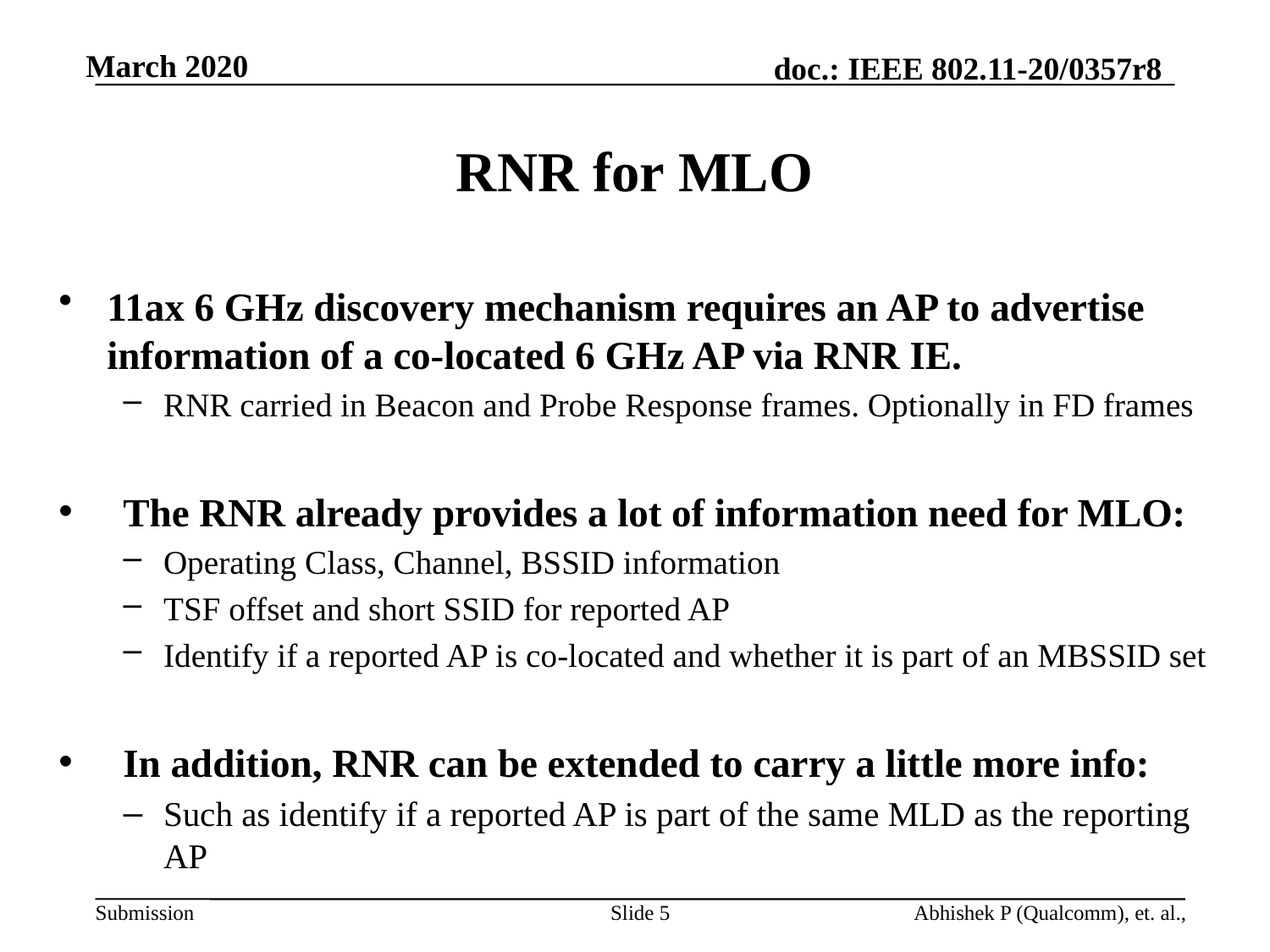

# RNR for MLO
11ax 6 GHz discovery mechanism requires an AP to advertise information of a co-located 6 GHz AP via RNR IE.
RNR carried in Beacon and Probe Response frames. Optionally in FD frames

The RNR already provides a lot of information need for MLO:
Operating Class, Channel, BSSID information
TSF offset and short SSID for reported AP
Identify if a reported AP is co-located and whether it is part of an MBSSID set

In addition, RNR can be extended to carry a little more info:
Such as identify if a reported AP is part of the same MLD as the reporting AP
Slide 5
Abhishek P (Qualcomm), et. al.,